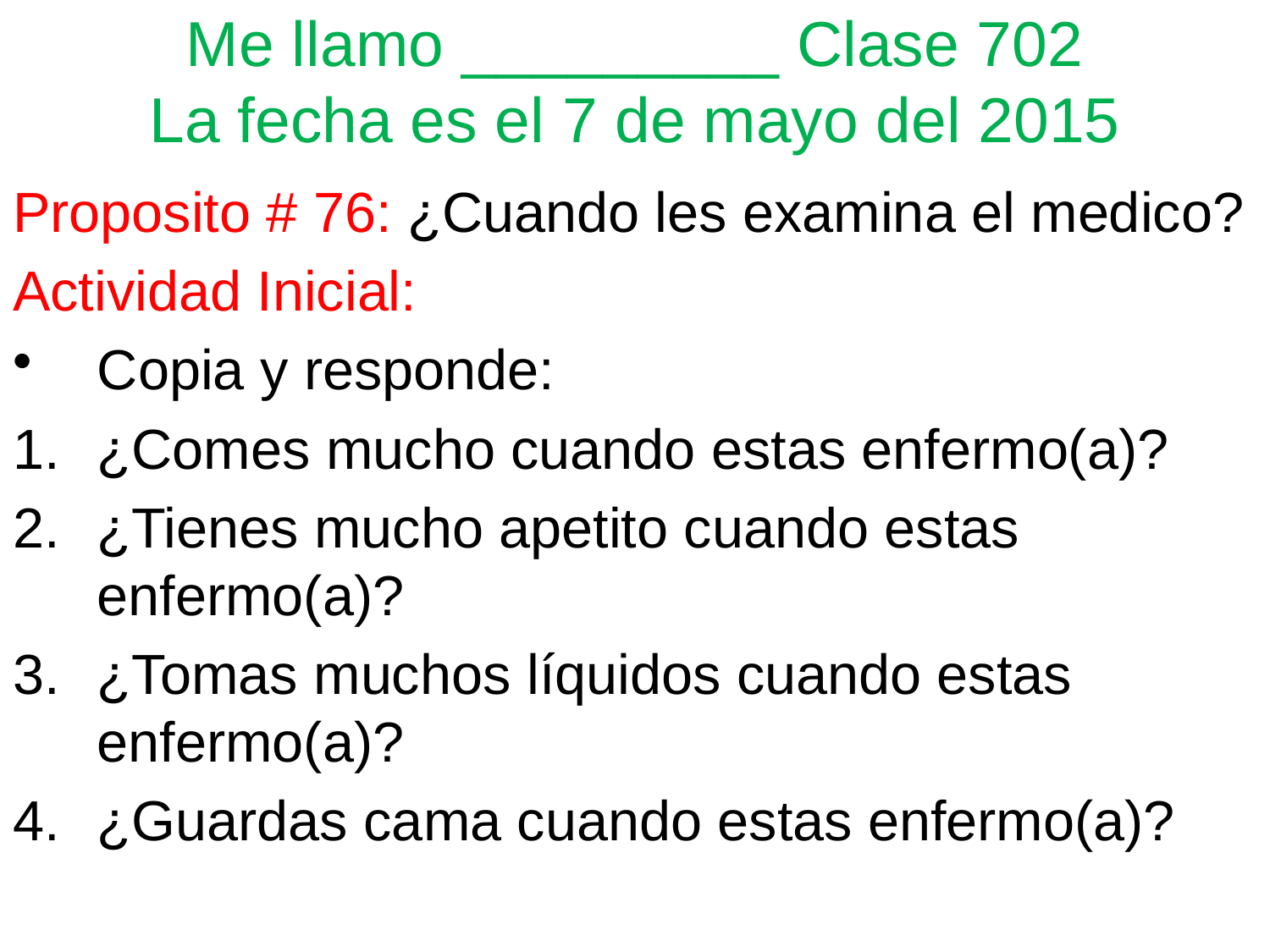

# Me llamo _________ Clase 702 La fecha es el 7 de mayo del 2015
Proposito # 76: ¿Cuando les examina el medico?
Actividad Inicial:
Copia y responde:
¿Comes mucho cuando estas enfermo(a)?
¿Tienes mucho apetito cuando estas enfermo(a)?
¿Tomas muchos líquidos cuando estas enfermo(a)?
¿Guardas cama cuando estas enfermo(a)?